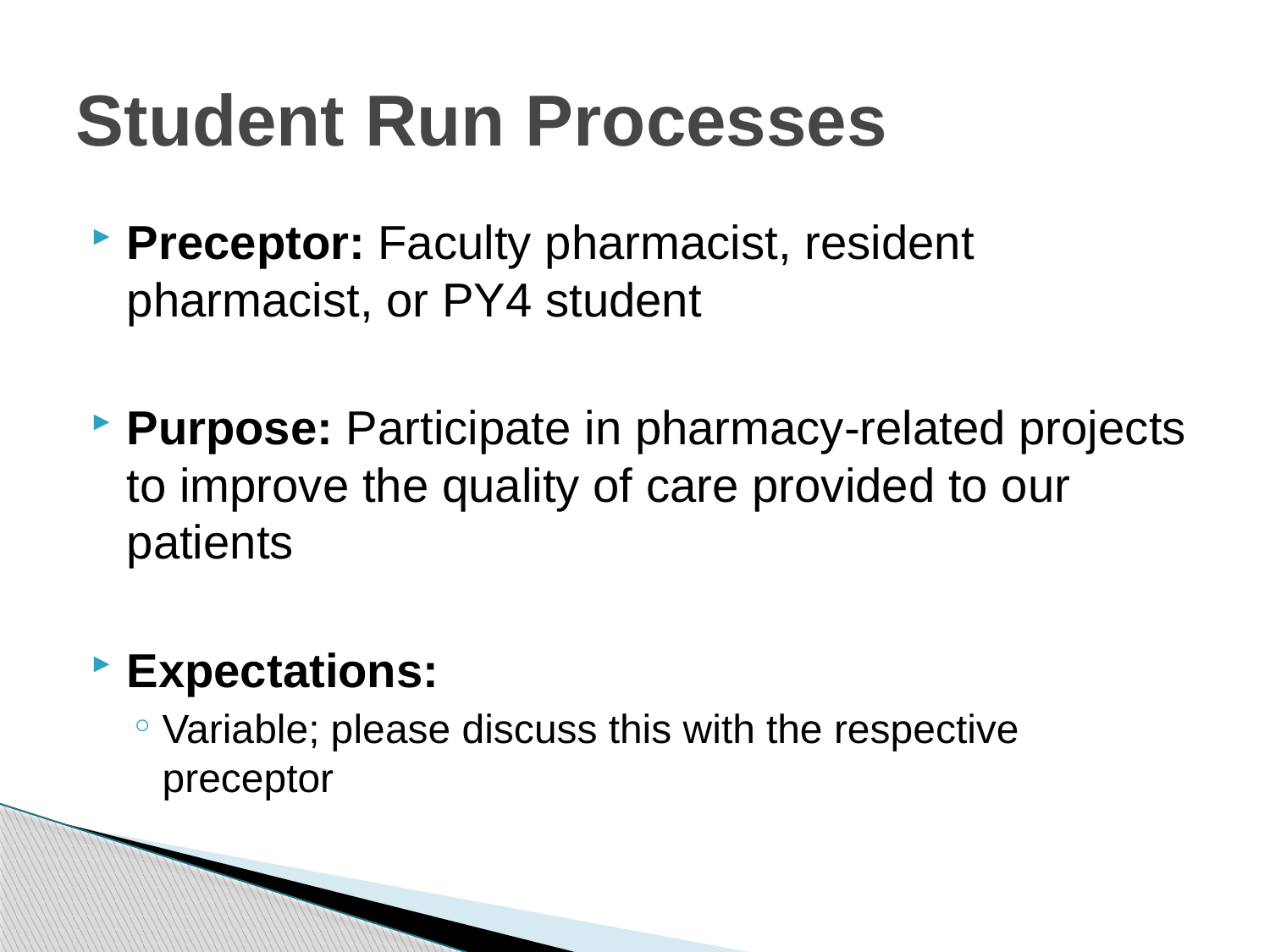

# Student Run Processes
Preceptor: Faculty pharmacist, resident pharmacist, or PY4 student

Purpose: Participate in pharmacy-related projects to improve the quality of care provided to our patients

Expectations:
Variable; please discuss this with the respective preceptor